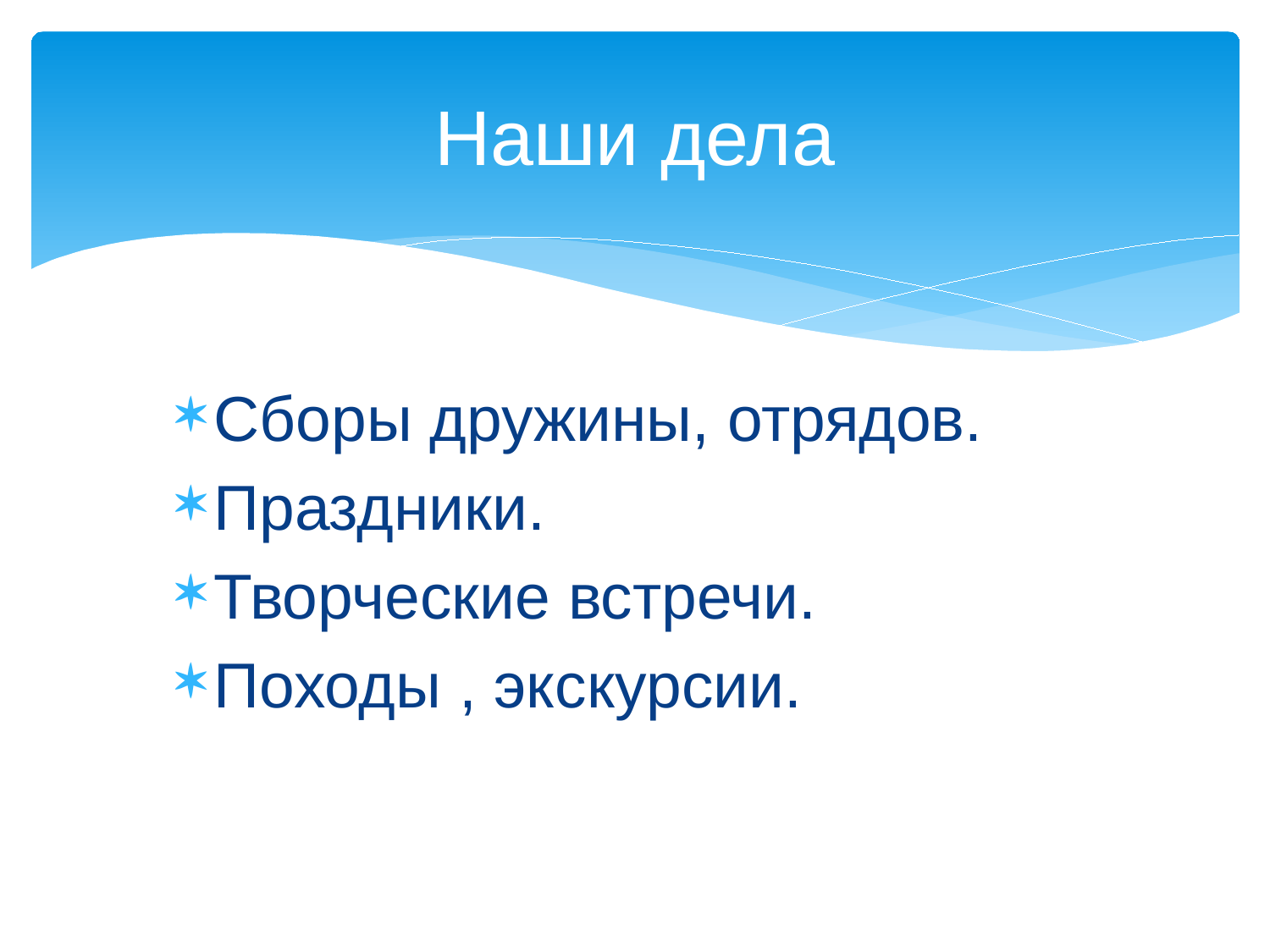

# Наши дела
Сборы дружины, отрядов.
Праздники.
Творческие встречи.
Походы , экскурсии.